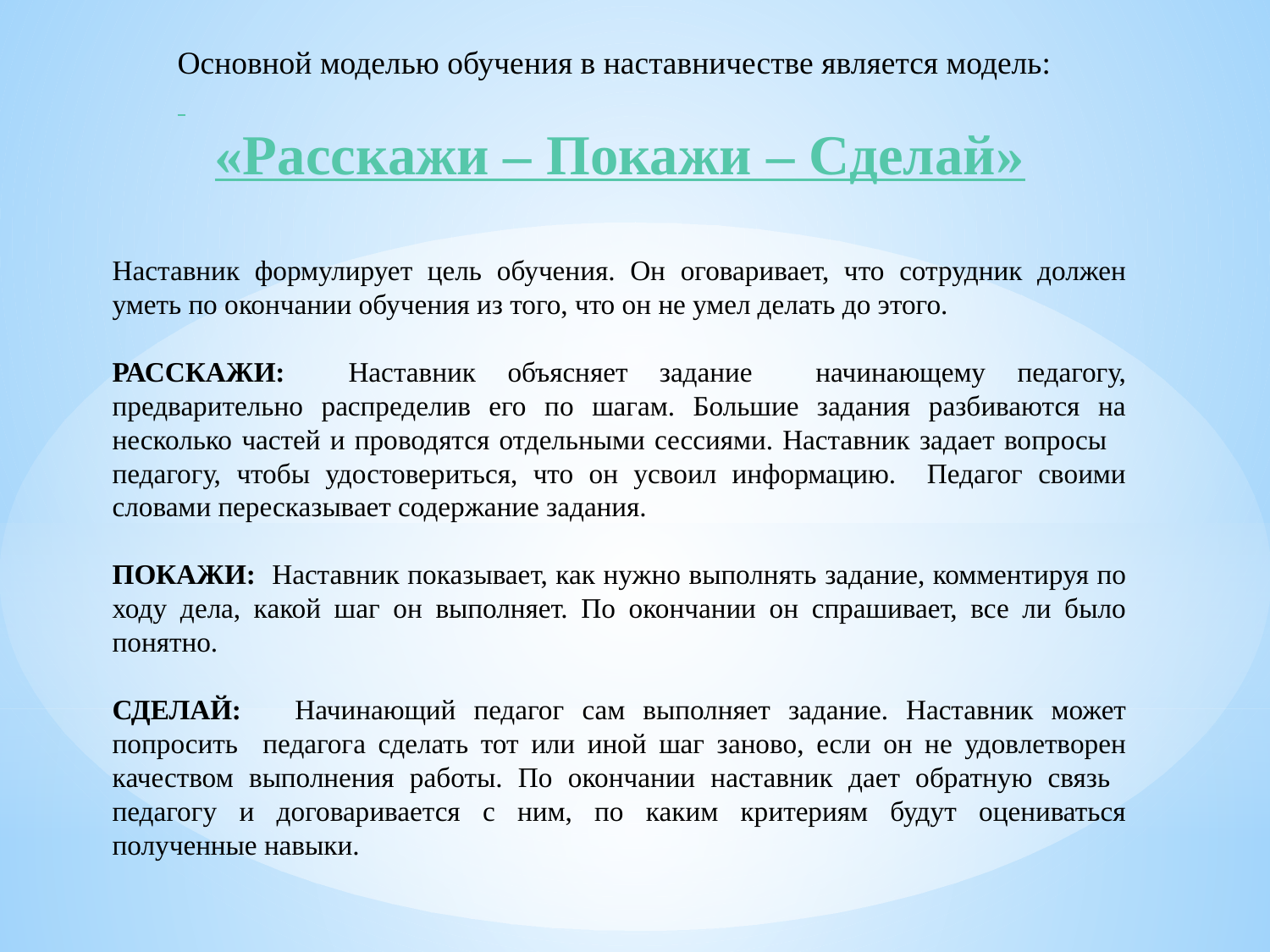

Основной моделью обучения в наставничестве является модель:

«Расскажи – Покажи – Сделай»
Наставник формулирует цель обучения. Он оговаривает, что сотрудник должен уметь по окончании обучения из того, что он не умел делать до этого.

РАССКАЖИ:  Наставник объясняет задание  начинающему педагогу, предварительно распределив его по шагам. Большие задания разбиваются на несколько частей и проводятся отдельными сессиями. Наставник задает вопросы   педагогу, чтобы удостовериться, что он усвоил информацию.  Педагог своими словами пересказывает содержание задания.

ПОКАЖИ:  Наставник показывает, как нужно выполнять задание, комментируя по ходу дела, какой шаг он выполняет. По окончании он спрашивает, все ли было понятно.

СДЕЛАЙ:   Начинающий педагог сам выполняет задание. Наставник может попросить  педагога сделать тот или иной шаг заново, если он не удовлетворен качеством выполнения работы. По окончании наставник дает обратную связь  педагогу и договаривается с ним, по каким критериям будут оцениваться полученные навыки.